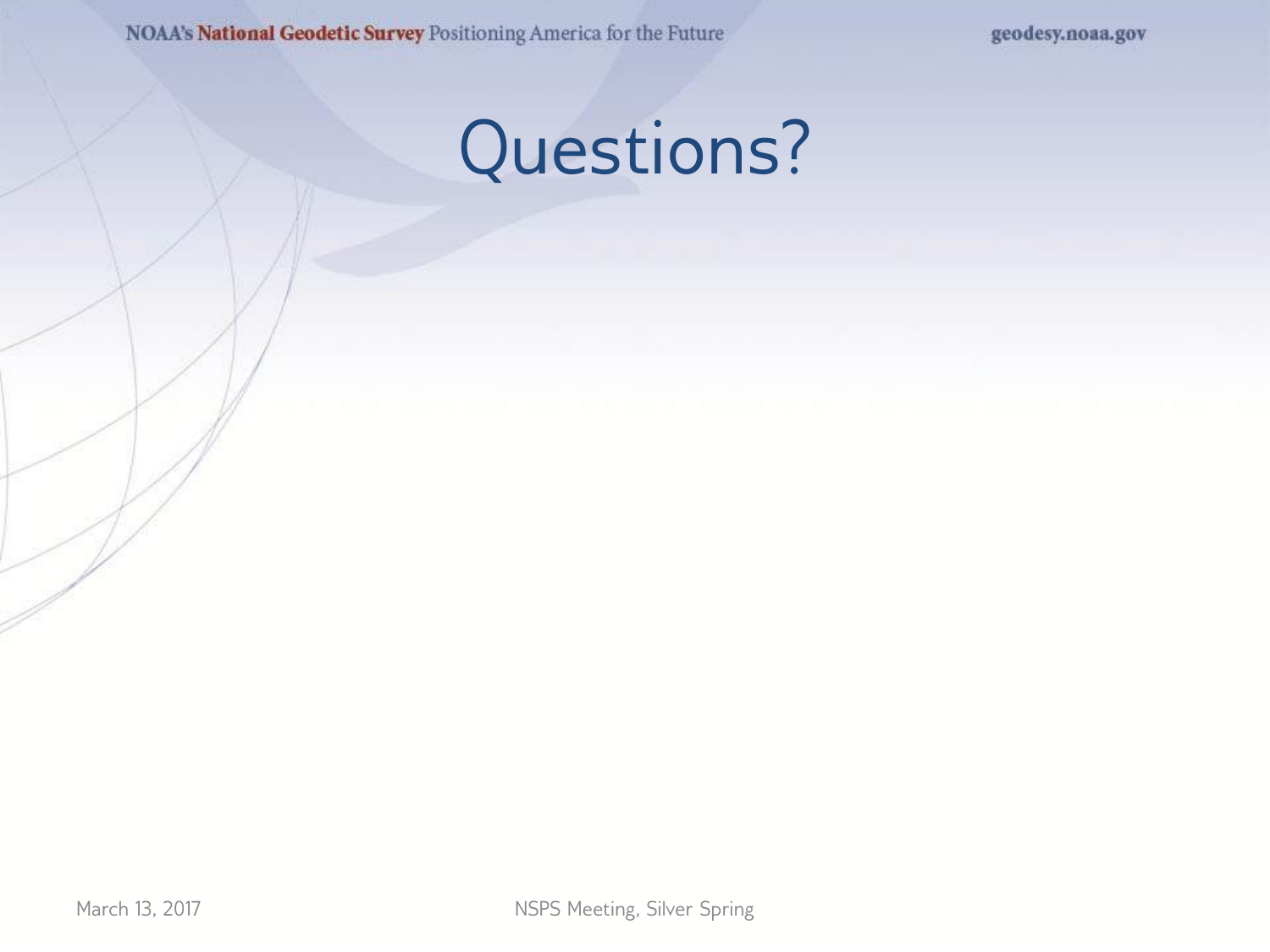

# Questions?
March 13, 2017
NSPS Meeting, Silver Spring